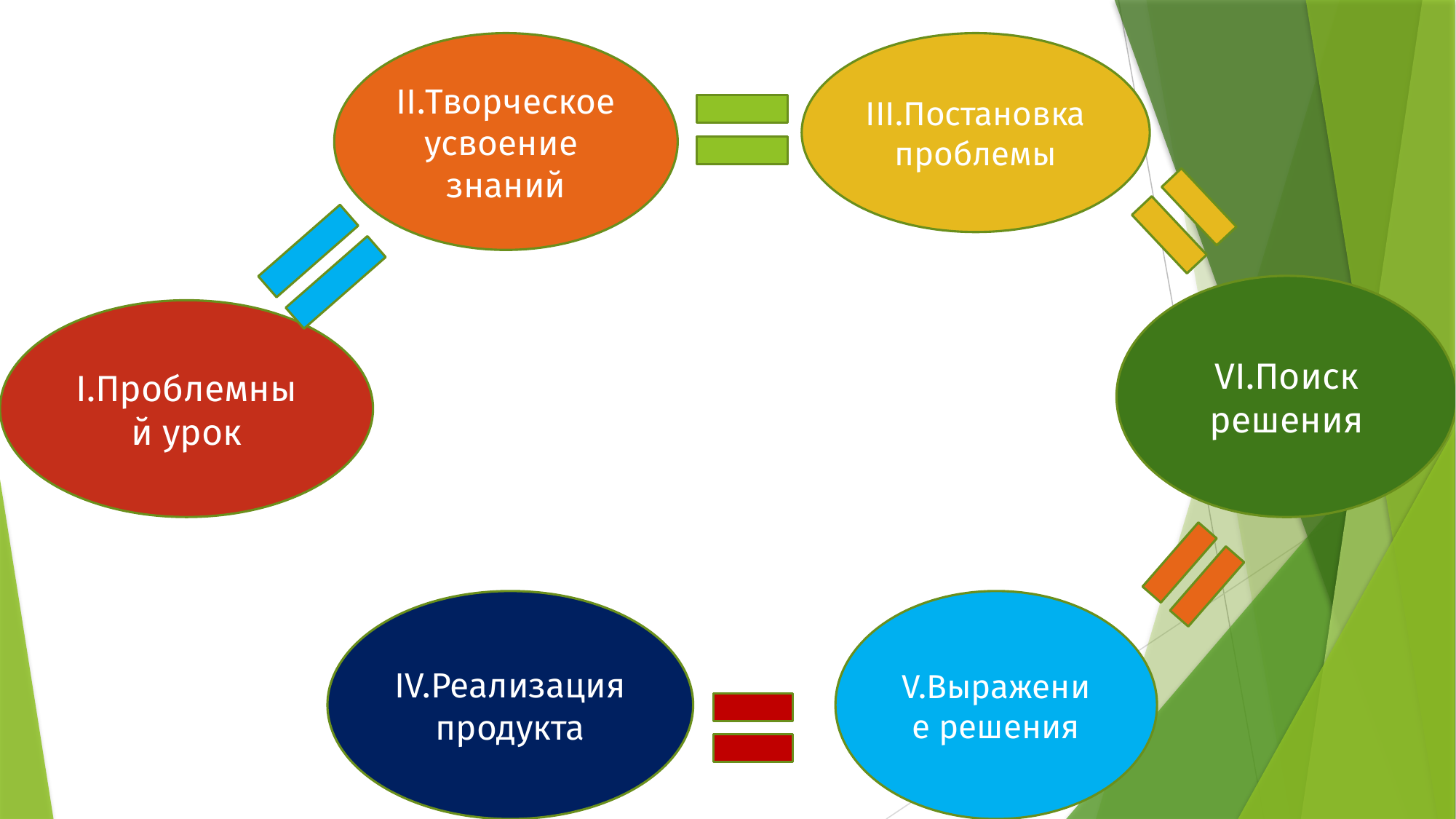

II.Творческое усвоение
знаний
III.Постановка проблемы

VI.Поиск решения
I.Проблемный урок

IV.Реализация продукта
V.Выражение решения